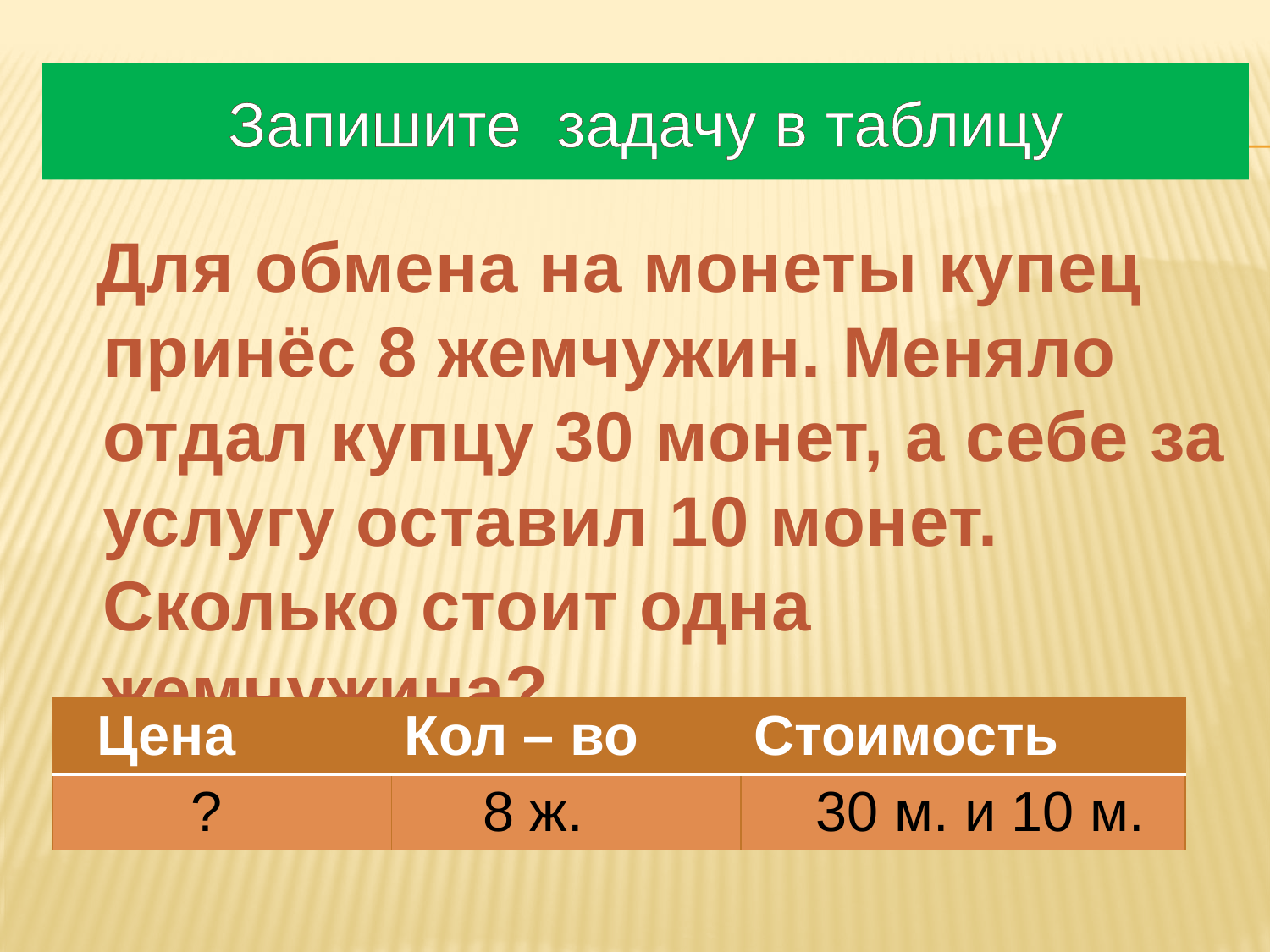

# Запишите  задачу в таблицу
  Для обмена на монеты купец принёс 8 жемчужин. Меняло отдал купцу 30 монет, а себе за услугу оставил 10 монет. Сколько стоит одна жемчужина?

| Цена | Кол – во | Стоимость |
| --- | --- | --- |
| ? | 8 ж. | 30 м. и 10 м. |